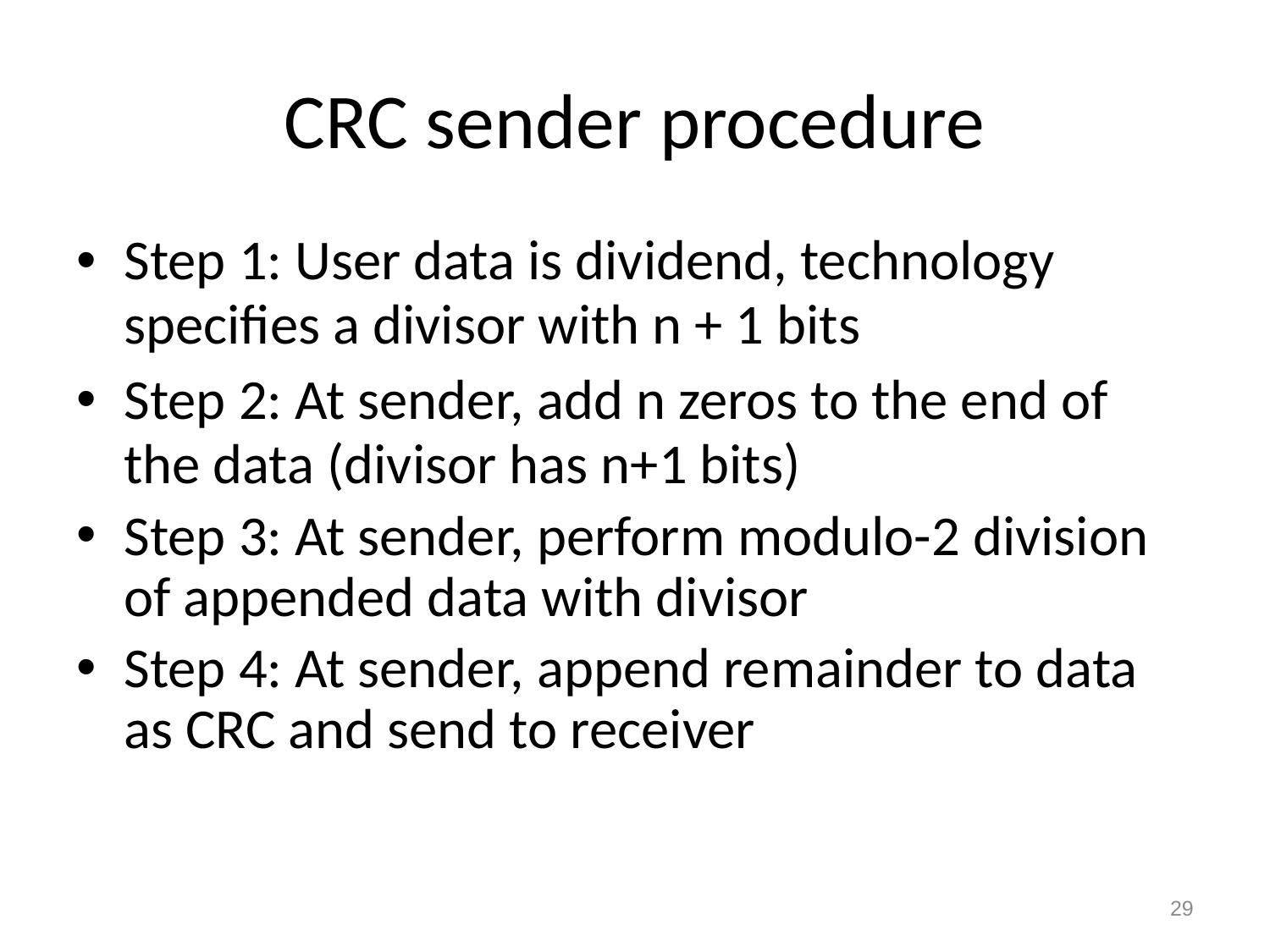

# CRC sender procedure
Step 1: User data is dividend, technology specifies a divisor with n + 1 bits
Step 2: At sender, add n zeros to the end of the data (divisor has n+1 bits)
Step 3: At sender, perform modulo-2 division of appended data with divisor
Step 4: At sender, append remainder to data as CRC and send to receiver
29